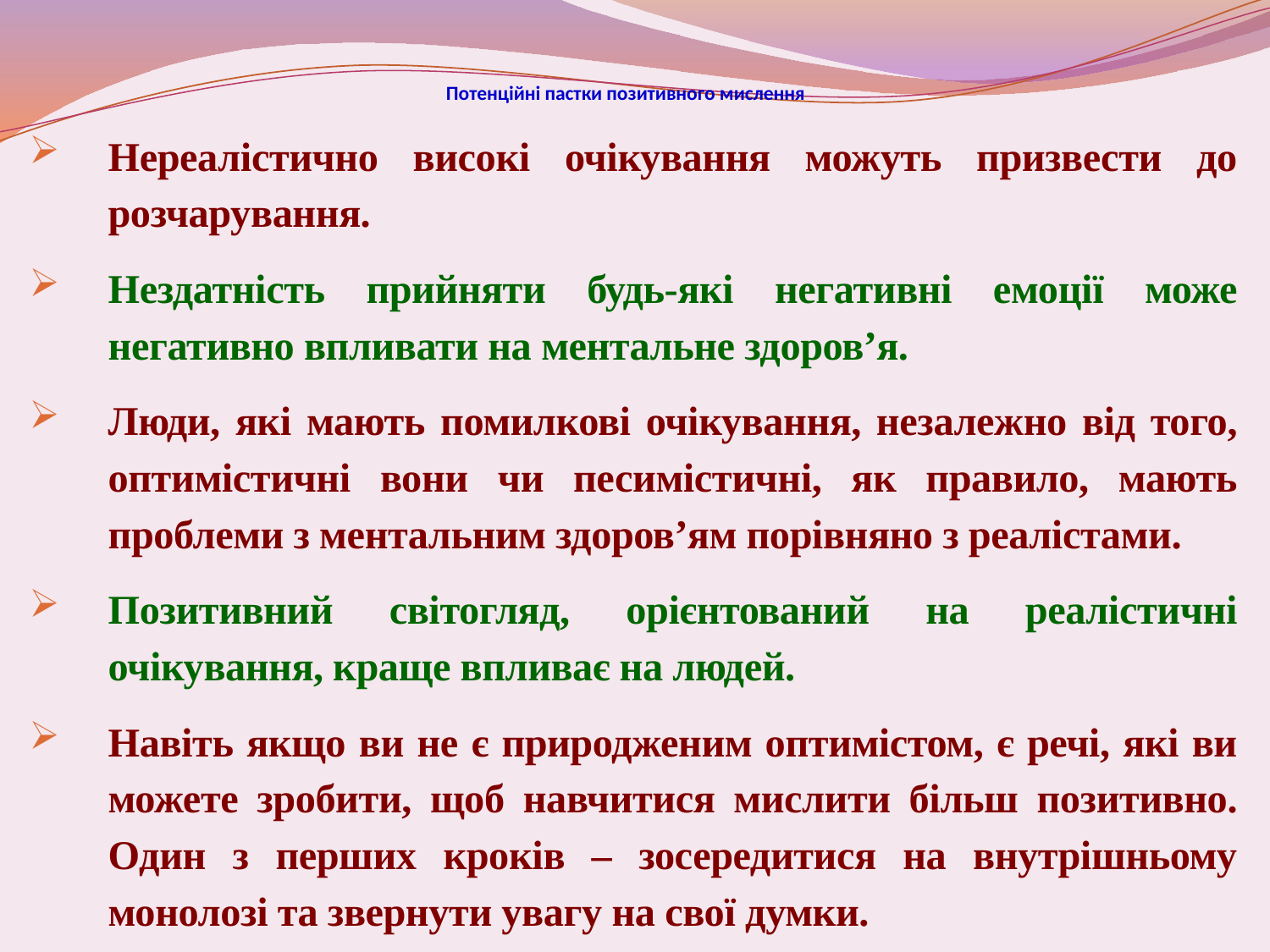

# Потенційні пастки позитивного мислення
Нереалістично високі очікування можуть призвести до розчарування.
Нездатність прийняти будь-які негативні емоції може негативно впливати на ментальне здоров’я.
Люди, які мають помилкові очікування, незалежно від того, оптимістичні вони чи песимістичні, як правило, мають проблеми з ментальним здоров’ям порівняно з реалістами.
Позитивний світогляд, орієнтований на реалістичні очікування, краще впливає на людей.
Навіть якщо ви не є природженим оптимістом, є речі, які ви можете зробити, щоб навчитися мислити більш позитивно. Один з перших кроків – зосередитися на внутрішньому монолозі та звернути увагу на свої думки.